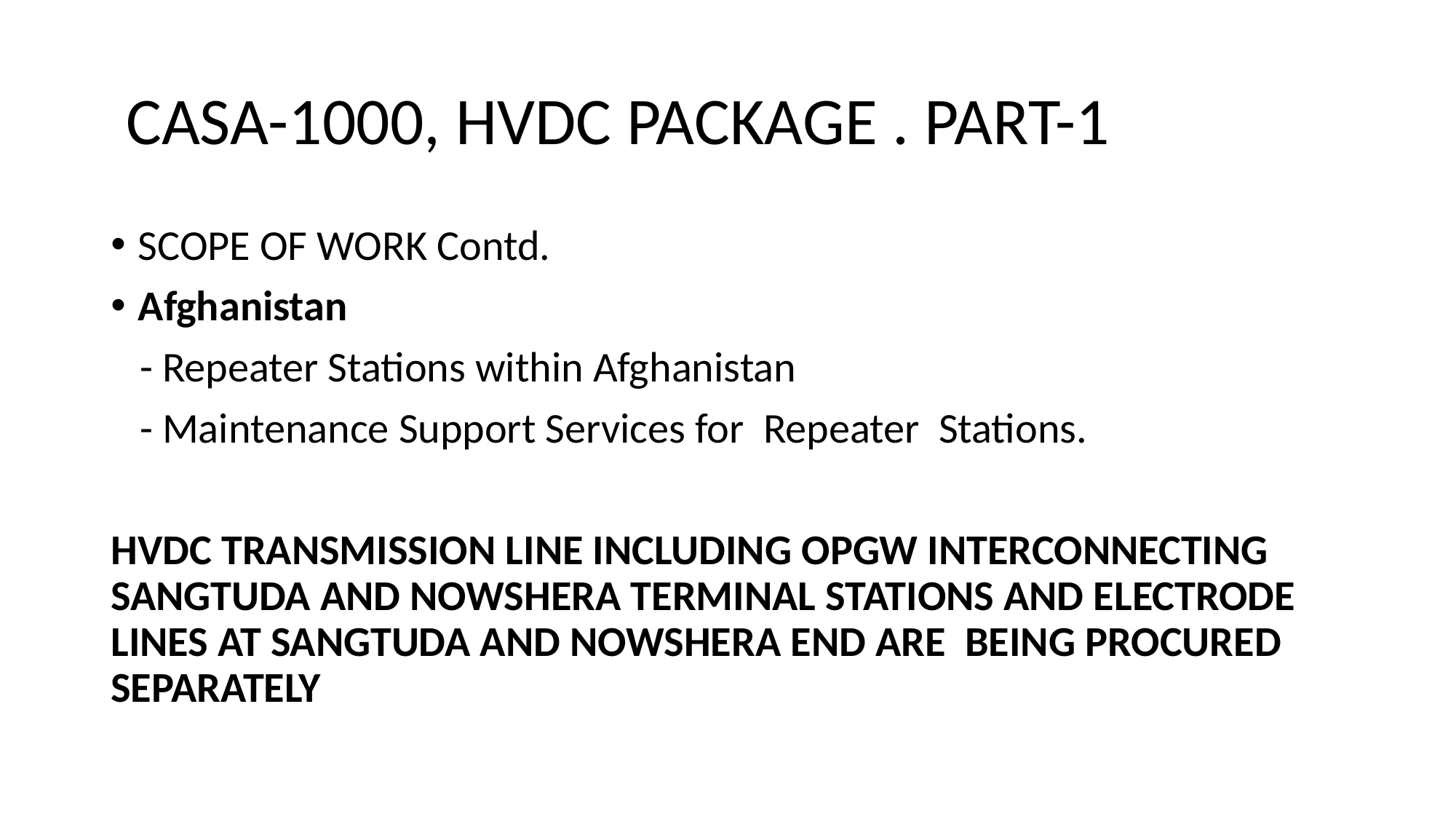

# CASA-1000, HVDC PACKAGE . PART-1
SCOPE OF WORK Contd.
Afghanistan
   - Repeater Stations within Afghanistan
   - Maintenance Support Services for  Repeater  Stations.

HVDC TRANSMISSION LINE INCLUDING OPGW INTERCONNECTING SANGTUDA AND NOWSHERA TERMINAL STATIONS AND ELECTRODE LINES AT SANGTUDA AND NOWSHERA END ARE  BEING PROCURED SEPARATELY